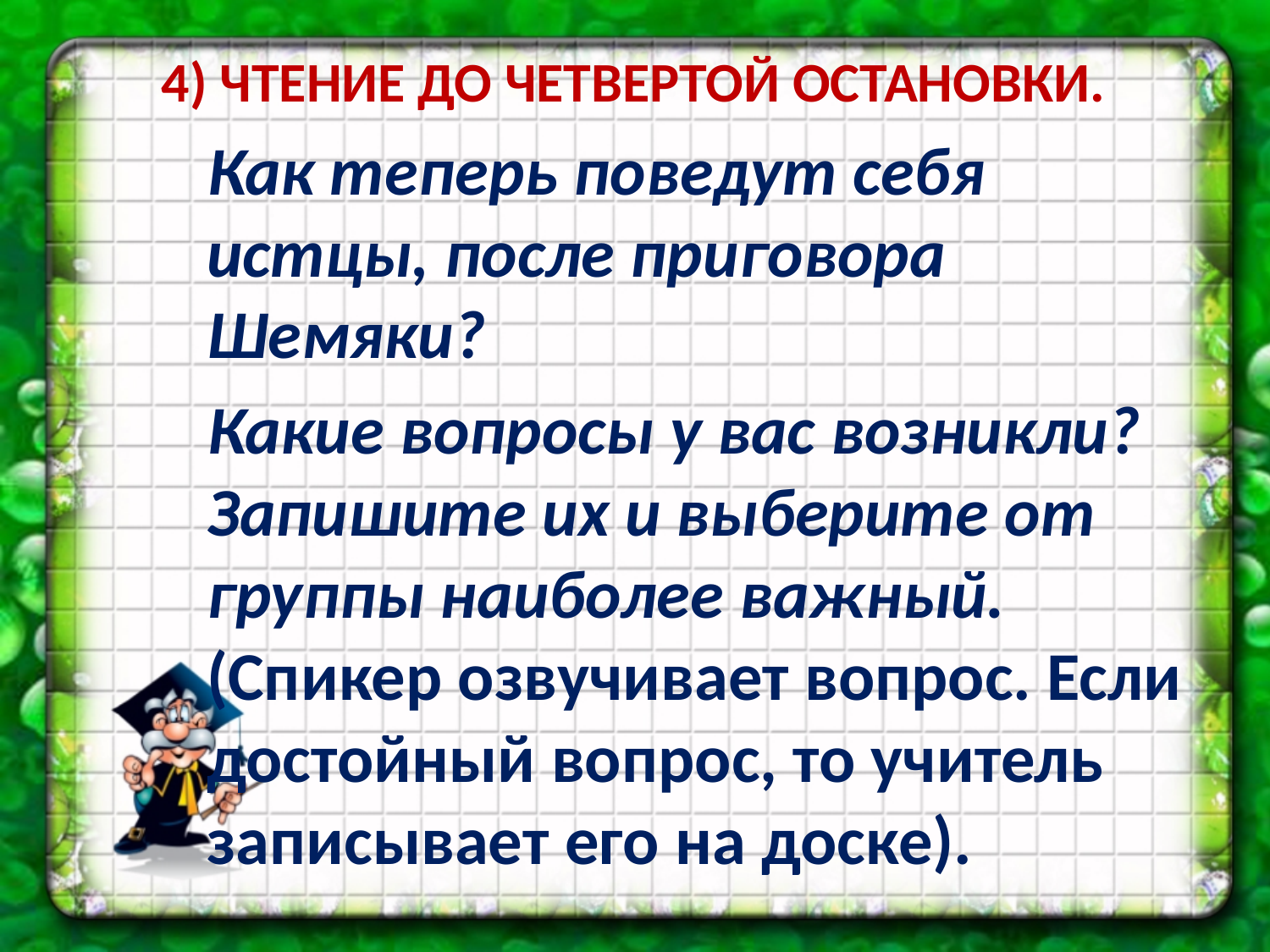

#
4) ЧТЕНИЕ ДО ЧЕТВЕРТОЙ ОСТАНОВКИ.
   Как теперь поведут себя истцы, после приговора Шемяки?
   Какие вопросы у вас возникли? Запишите их и выберите от группы наиболее важный. (Спикер озвучивает вопрос. Если достойный вопрос, то учитель записывает его на доске).